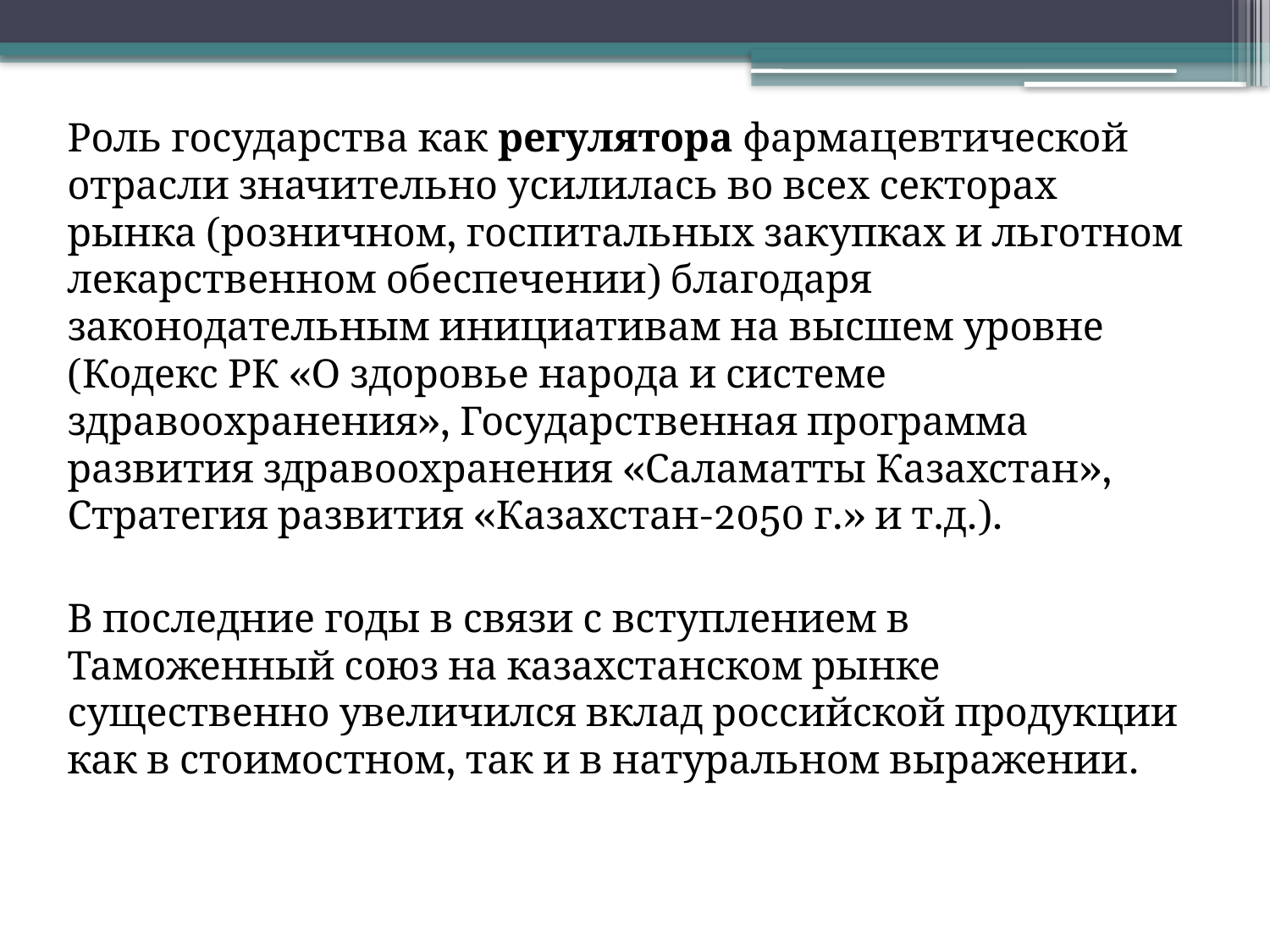

Роль государства как регулятора фармацевтической отрасли значительно усилилась во всех секторах рынка (розничном, госпитальных закупках и льготном лекарственном обеспечении) благодаря законодательным инициативам на высшем уровне (Кодекс РК «О здоровье народа и системе здравоохранения», Государственная программа развития здравоохранения «Саламатты Казахстан», Стратегия развития «Казахстан-2050 г.» и т.д.).

В последние годы в связи с вступлением в Таможенный союз на казахстанском рынке существенно увеличился вклад российской продукции как в стоимостном, так и в натуральном выражении.